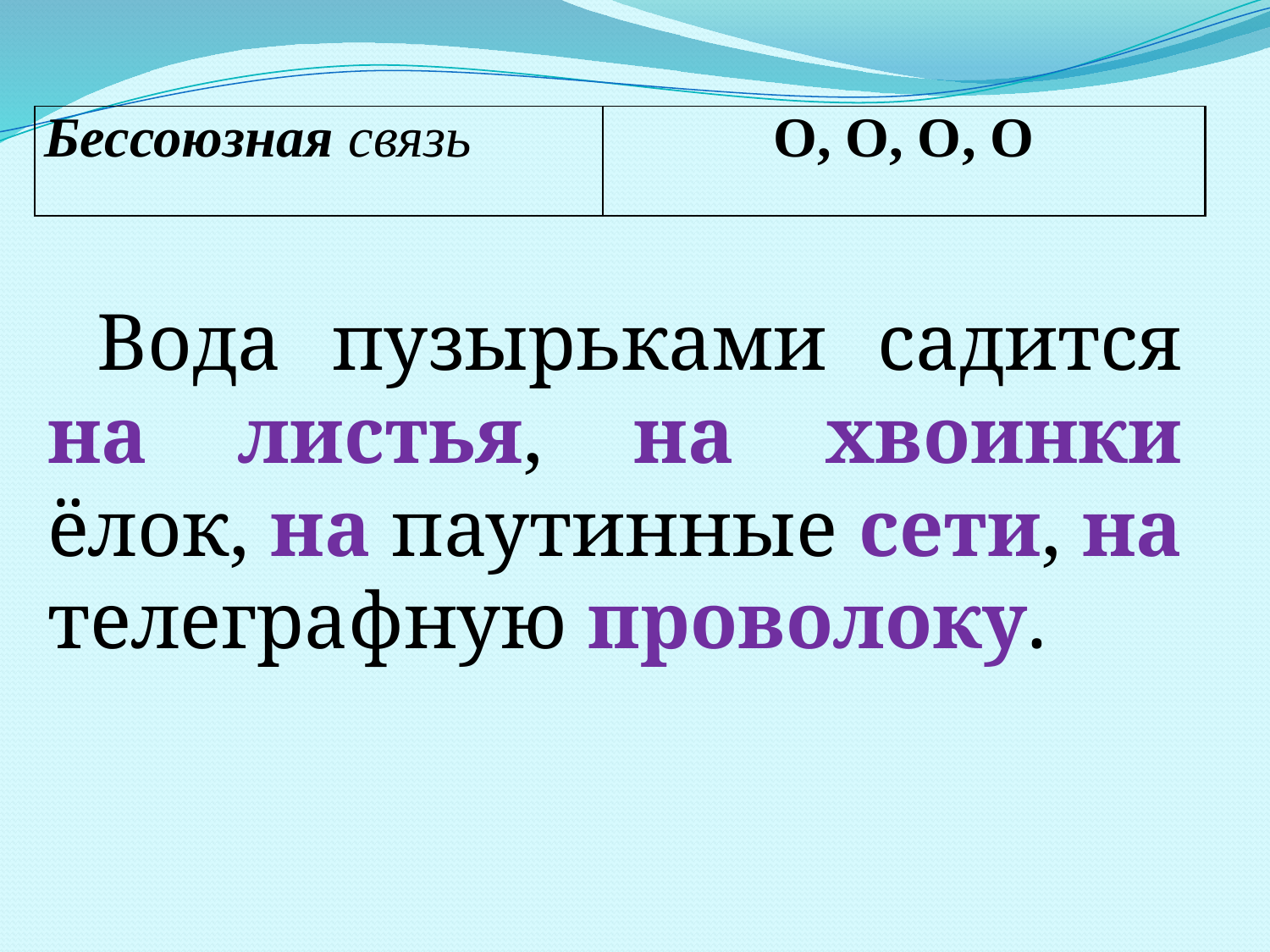

| Бессоюзная связь | O, O, O, О |
| --- | --- |
Вода пузырьками садится на листья, на хвоинки ёлок, на паутинные сети, на телеграфную проволоку.